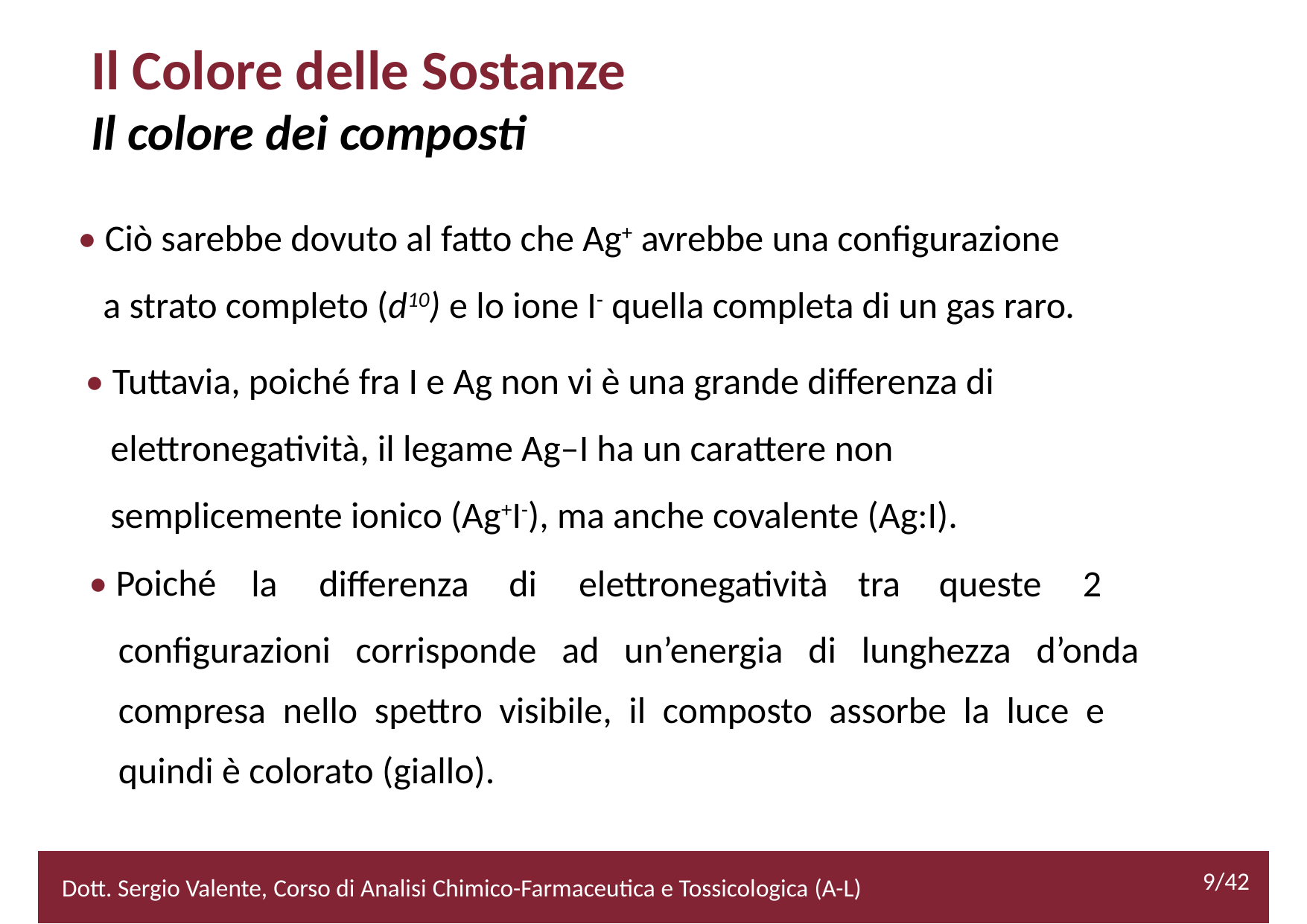

Il Colore delle Sostanze
Il colore dei composti
• Ciò sarebbe dovuto al fatto che Ag+ avrebbe una configurazione
   a strato completo (d10) e lo ione I- quella completa di un gas raro.
• Tuttavia, poiché fra I e Ag non vi è una grande differenza di
   elettronegatività, il legame Ag–I ha un carattere non
   semplicemente ionico (Ag+I-), ma anche covalente (Ag:I).
• Poiché
la
differenza
di
elettronegatività
tra
queste
2
	configurazioni   corrisponde   ad   un’energia   di   lunghezza   d’onda

	compresa  nello  spettro  visibile,  il  composto  assorbe  la  luce  e

	quindi è colorato (giallo).

		9/42
2/52

9/42
Dott. Sergio Valente, Corso di Analisi Chimico-Farmaceutica e Tossicologica (A-L)